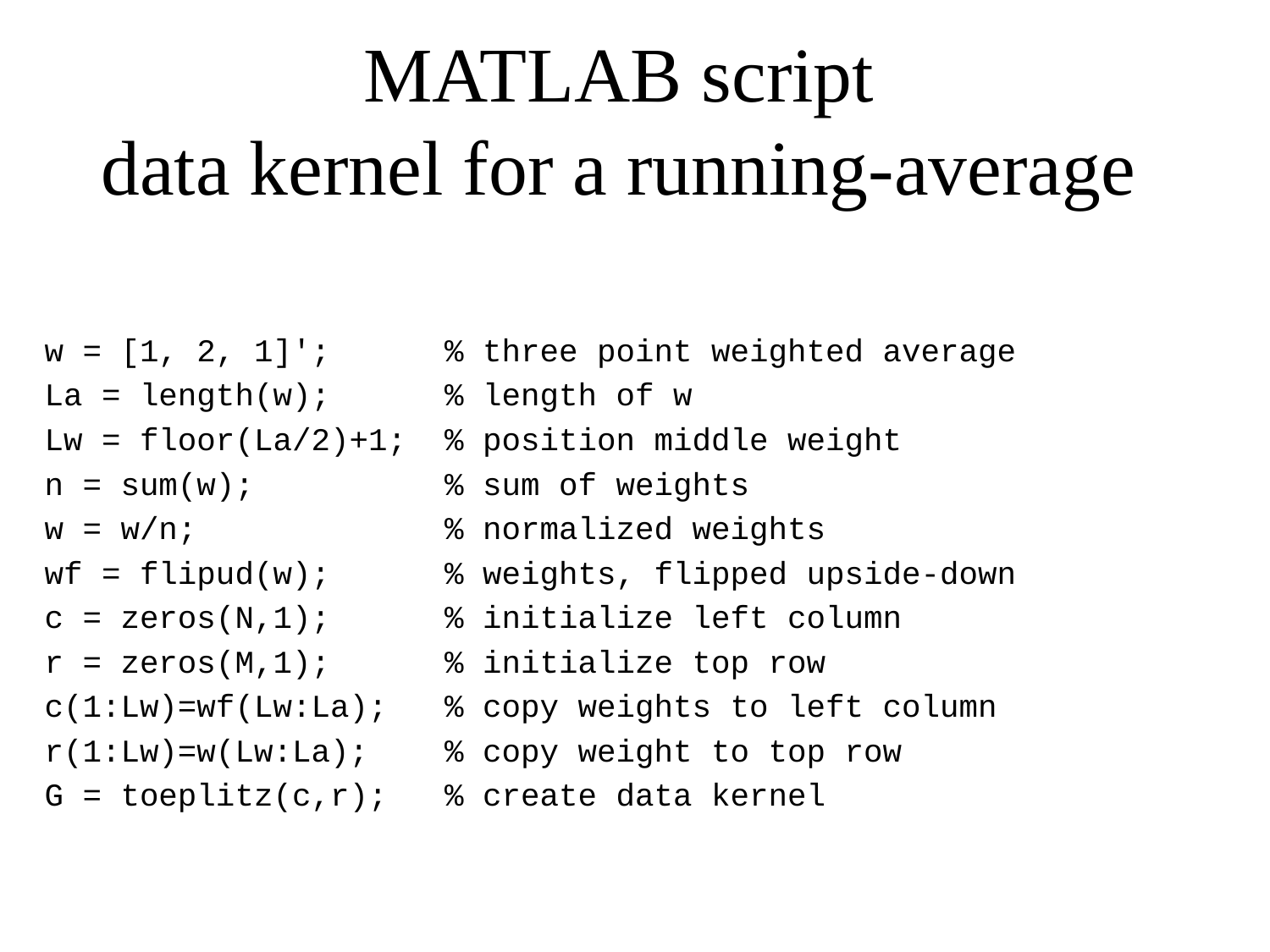

# MATLAB script data kernel for a running-average
w = [1, 2, 1]';      % three point weighted average
La = length(w);      % length of w
Lw = floor(La/2)+1;  % position middle weight
n = sum(w);          % sum of weights
w = w/n;             % normalized weights
wf = flipud(w);      % weights, flipped upside-down
c = zeros(N,1);      % initialize left column
r = zeros(M,1);      % initialize top row
c(1:Lw)=wf(Lw:La);   % copy weights to left column
r(1:Lw)=w(Lw:La);    % copy weight to top row
G = toeplitz(c,r);   % create data kernel